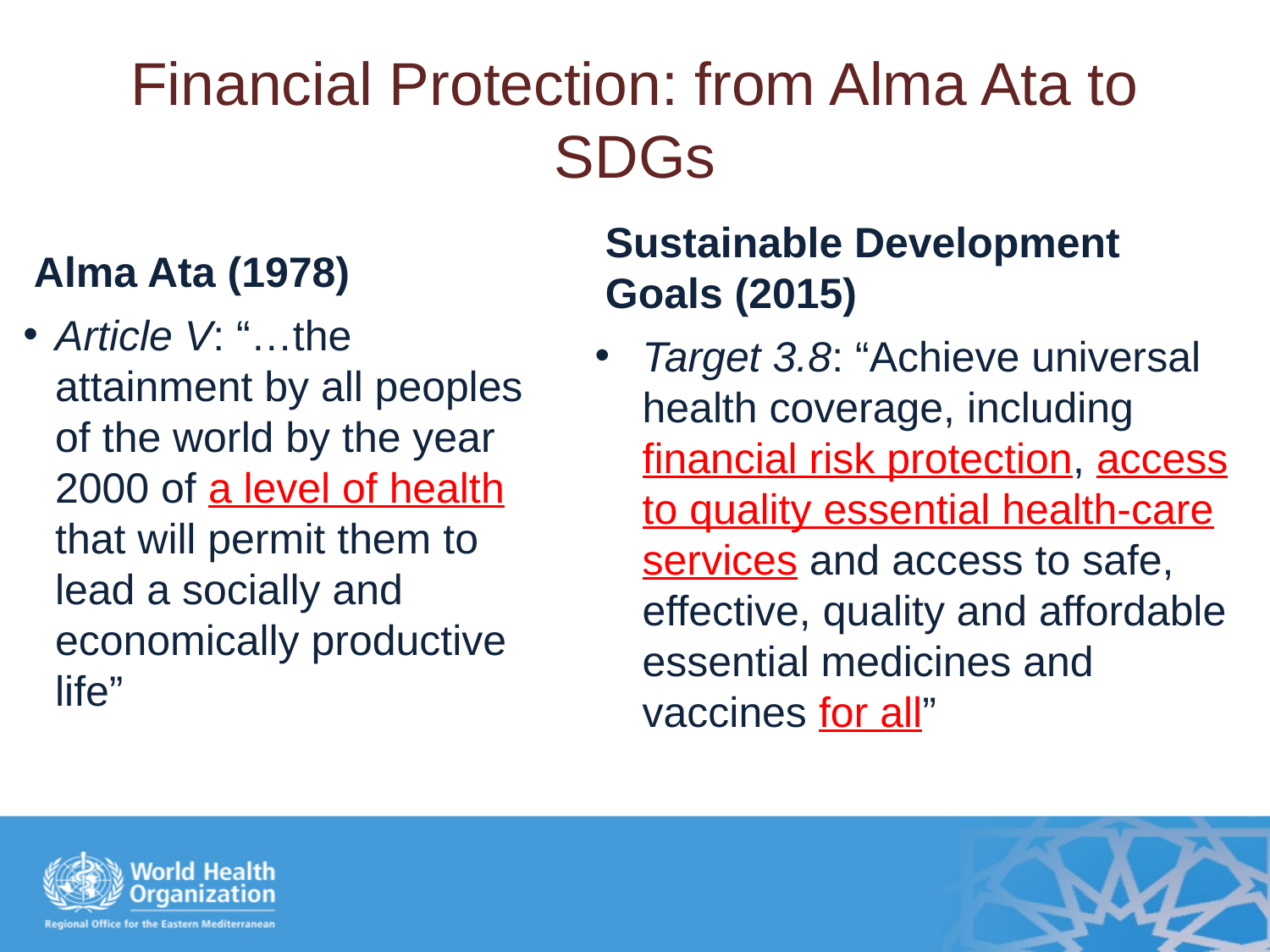

# Financial Protection: from Alma Ata to SDGs
Alma Ata (1978)
Sustainable Development Goals (2015)
Article V: “…the attainment by all peoples of the world by the year 2000 of a level of health that will permit them to lead a socially and economically productive life”
Target 3.8: “Achieve universal health coverage, including financial risk protection, access to quality essential health-care services and access to safe, effective, quality and affordable essential medicines and vaccines for all”